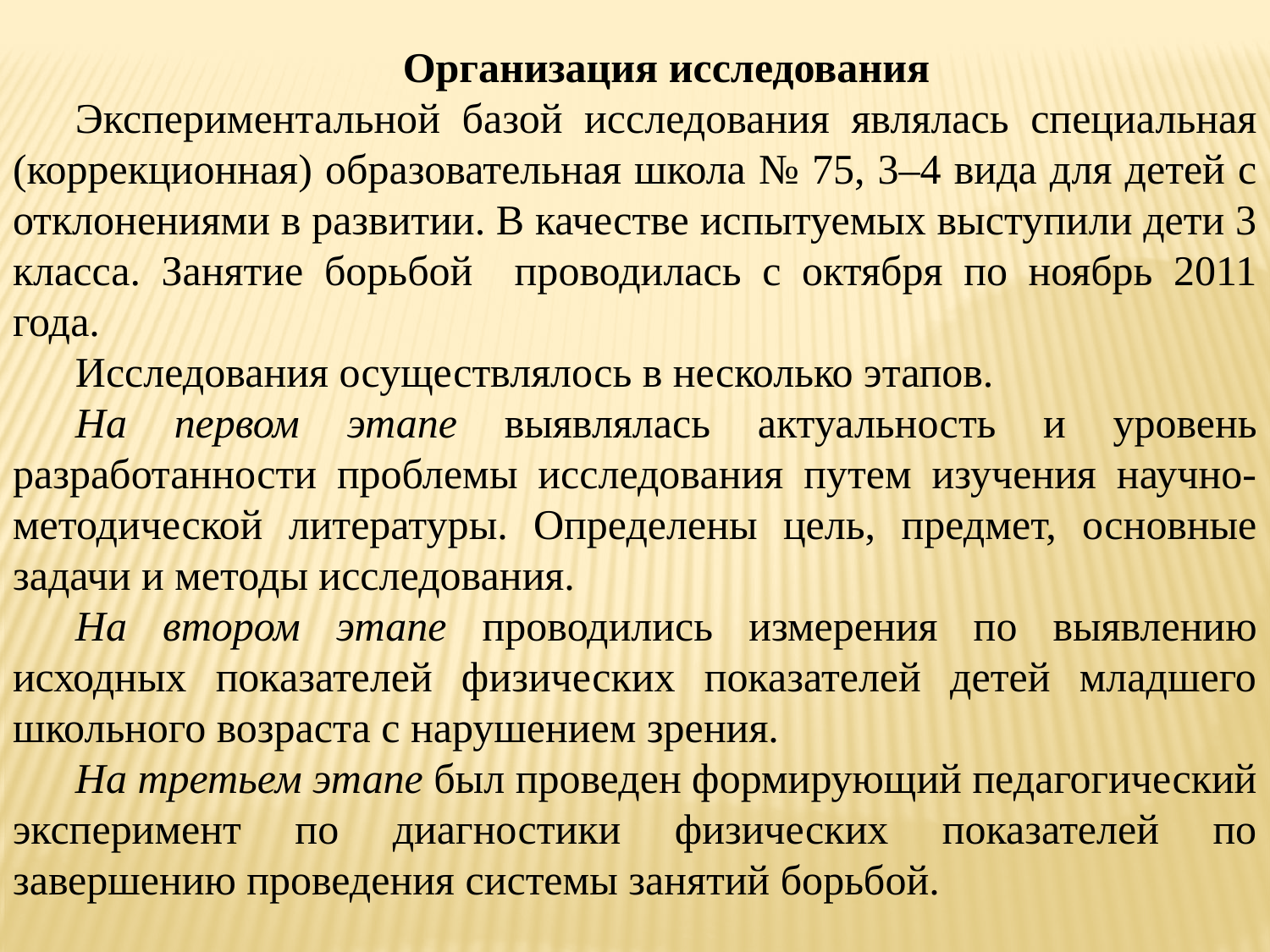

Организация исследования
Экспериментальной базой исследования являлась специальная (коррекционная) образовательная школа № 75, 3–4 вида для детей с отклонениями в развитии. В качестве испытуемых выступили дети 3 класса. Занятие борьбой  проводилась с октября по ноябрь 2011 года.
Исследования осуществлялось в несколько этапов.
На первом этапе выявлялась актуальность и уровень разработанности проблемы исследования путем изучения научно-методической литературы. Определены цель, предмет, основные задачи и методы исследования.
На втором этапе проводились измерения по выявлению исходных показателей физических показателей детей младшего школьного возраста с нарушением зрения.
На третьем этапе был проведен формирующий педагогический эксперимент по диагностики физических показателей по завершению проведения системы занятий борьбой.